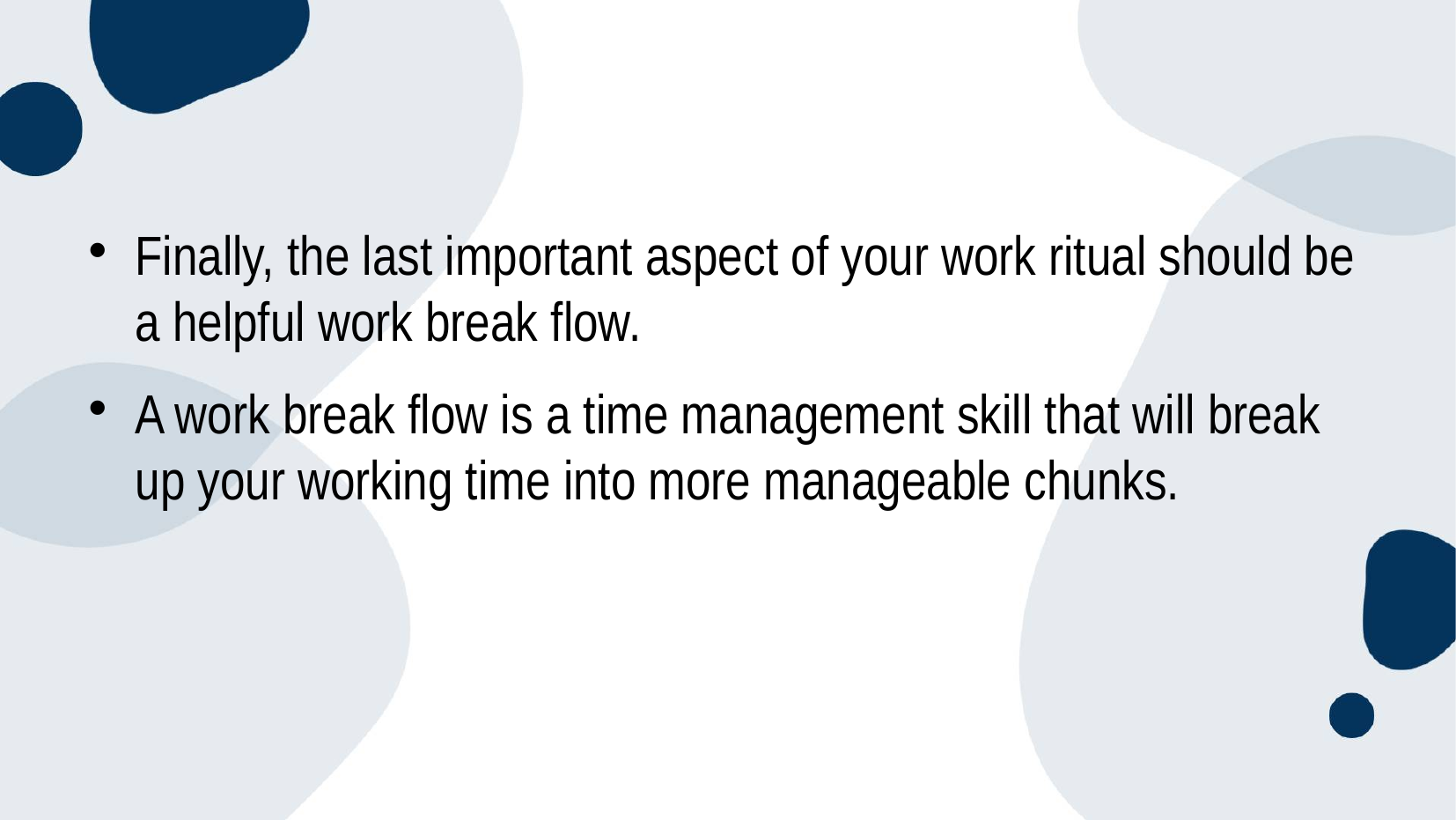

Finally, the last important aspect of your work ritual should be a helpful work break flow.
A work break flow is a time management skill that will break up your working time into more manageable chunks.